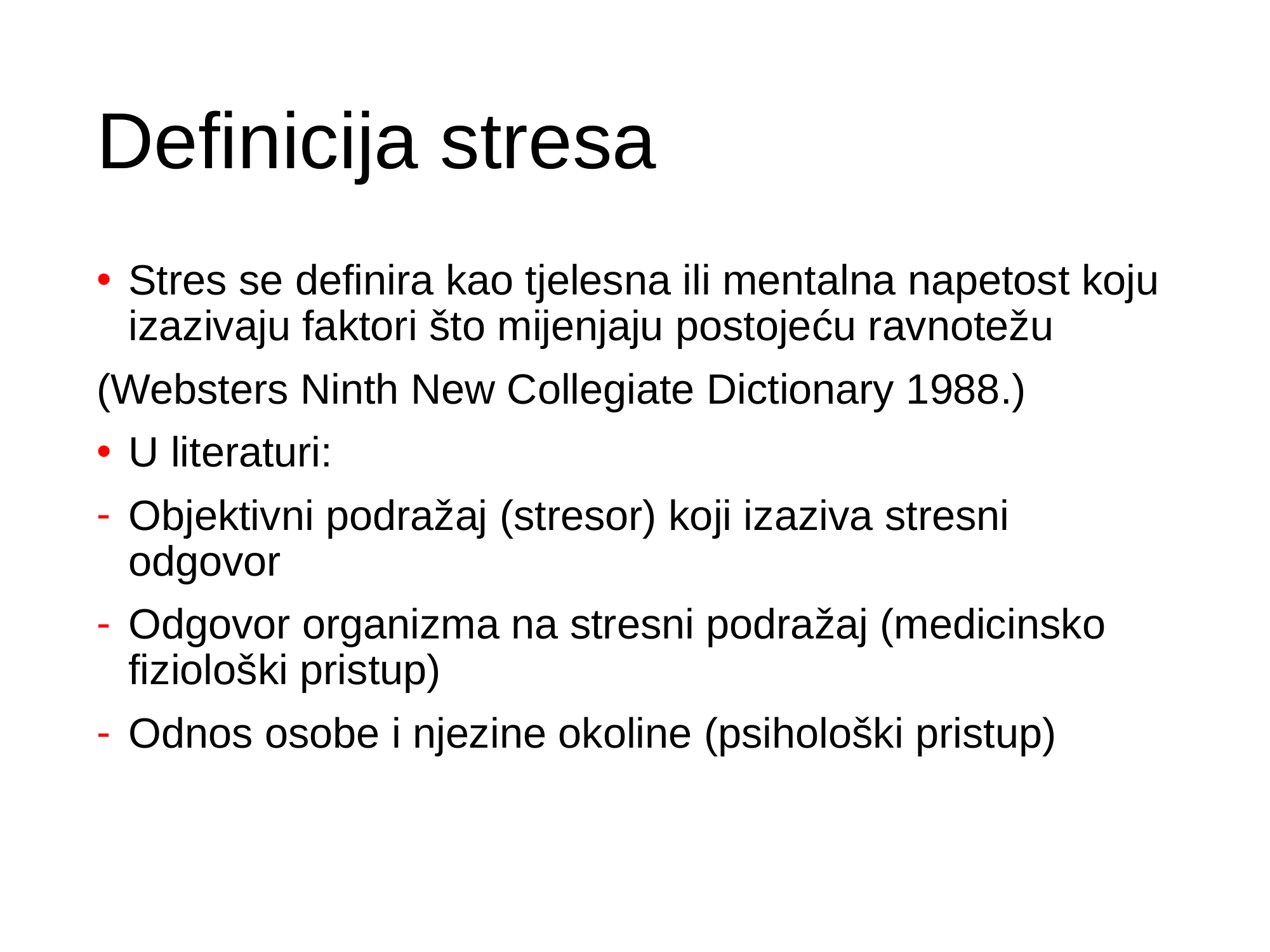

# Definicija stresa
Stres se definira kao tjelesna ili mentalna napetost koju izazivaju faktori što mijenjaju postojeću ravnotežu
(Websters Ninth New Collegiate Dictionary 1988.)
U literaturi:
Objektivni podražaj (stresor) koji izaziva stresni odgovor
Odgovor organizma na stresni podražaj (medicinsko fiziološki pristup)
Odnos osobe i njezine okoline (psihološki pristup)